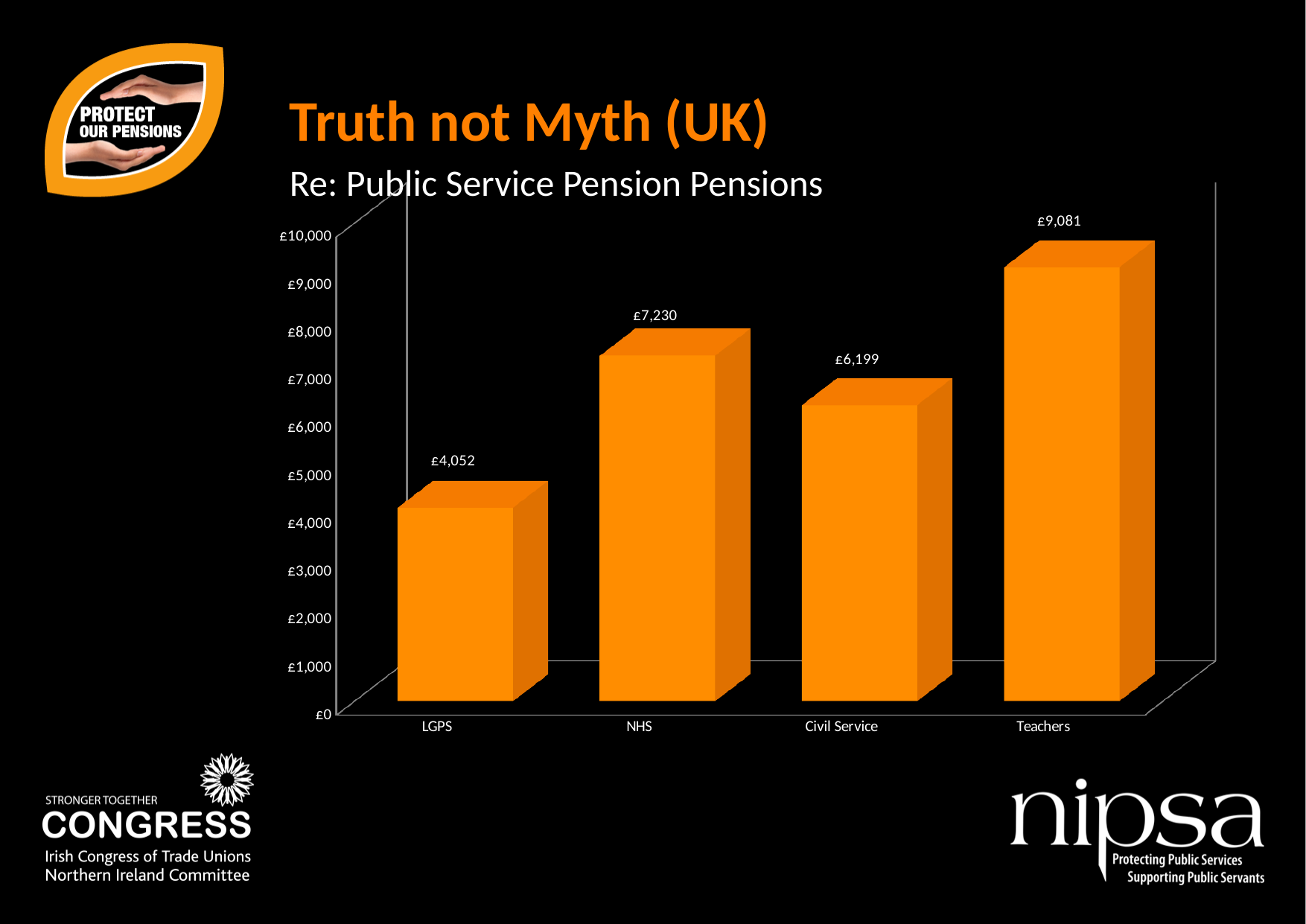

Truth not Myth (UK)
Re: Public Service Pension Pensions

[unsupported chart]